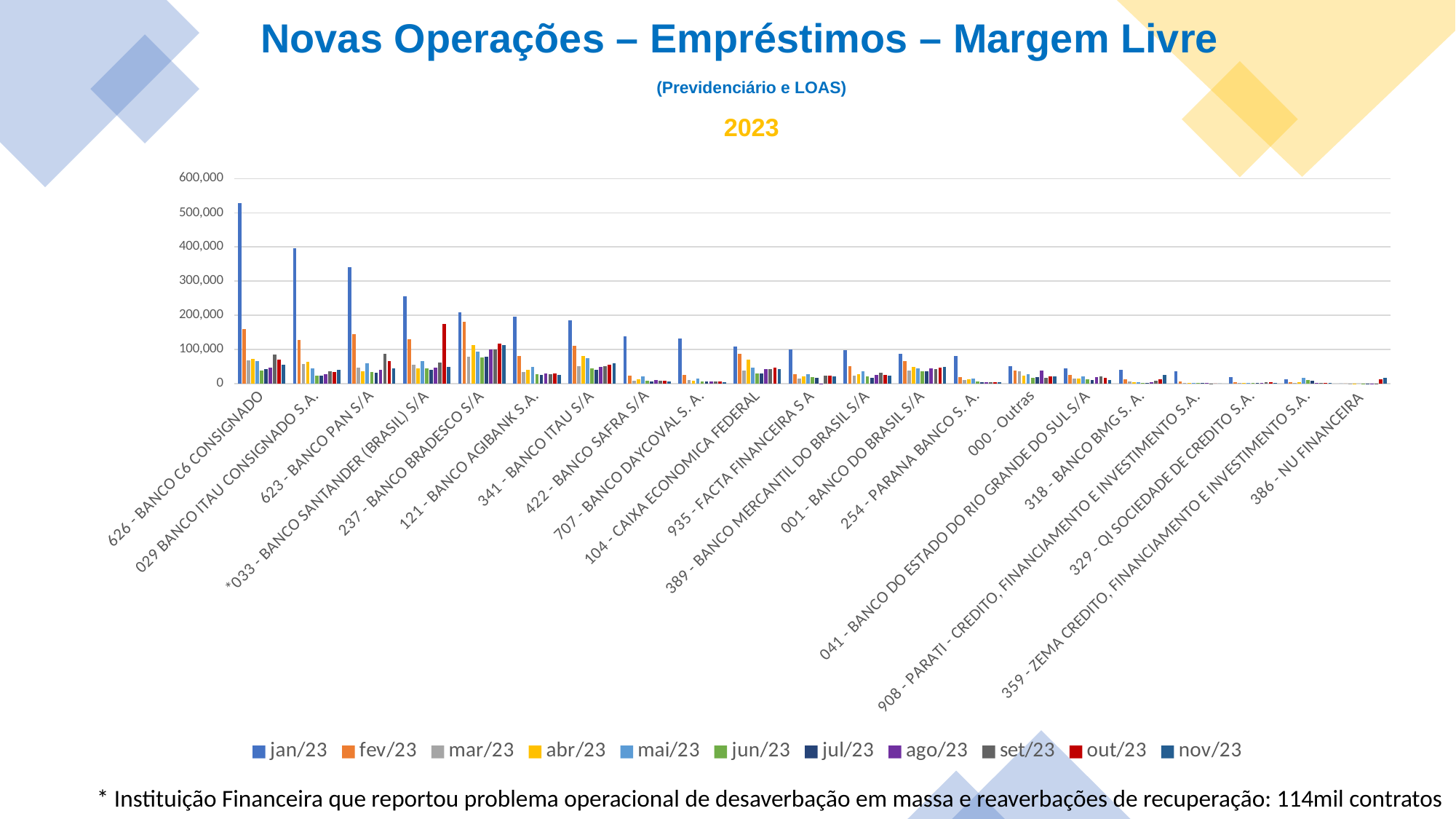

Novas Operações – Empréstimos – Margem Livre

(Previdenciário e LOAS)
2023

### Chart

| Category | jan/23 | fev/23 | mar/23 | abr/23 | mai/23 | jun/23 | jul/23 | ago/23 | set/23 | out/23 | nov/23 |
|---|---|---|---|---|---|---|---|---|---|---|---|
| 626 - BANCO C6 CONSIGNADO | 527766.0 | 158783.0 | 66701.0 | 71111.0 | 64902.0 | 38910.0 | 41564.0 | 45872.0 | 85245.0 | 69340.0 | 54739.0 |
| 029 BANCO ITAU CONSIGNADO S.A. | 396437.0 | 126536.0 | 57655.0 | 62359.0 | 44001.0 | 23913.0 | 23851.0 | 27436.0 | 34877.0 | 33301.0 | 40432.0 |
| 623 - BANCO PAN S/A | 341429.0 | 143866.0 | 46199.0 | 35169.0 | 60089.0 | 34558.0 | 32305.0 | 39931.0 | 86478.0 | 64489.0 | 44700.0 |
| *033 - BANCO SANTANDER (BRASIL) S/A | 255179.0 | 129930.0 | 55107.0 | 44440.0 | 64521.0 | 44555.0 | 40604.0 | 47365.0 | 61754.0 | 174547.0 | 48051.0 |
| 237 - BANCO BRADESCO S/A | 209044.0 | 179898.0 | 79241.0 | 112962.0 | 94096.0 | 77269.0 | 79018.0 | 99944.0 | 99959.0 | 117273.0 | 112089.0 |
| 121 - BANCO AGIBANK S.A. | 195058.0 | 79858.0 | 32698.0 | 38928.0 | 48800.0 | 27136.0 | 24908.0 | 29246.0 | 28093.0 | 28765.0 | 25860.0 |
| 341 - BANCO ITAU S/A | 185015.0 | 110649.0 | 51429.0 | 80082.0 | 74074.0 | 44333.0 | 38992.0 | 49153.0 | 50958.0 | 55501.0 | 58657.0 |
| 422 - BANCO SAFRA S/A | 138524.0 | 21967.0 | 8212.0 | 11705.0 | 21707.0 | 7950.0 | 6736.0 | 10004.0 | 8726.0 | 8731.0 | 6329.0 |
| 707 - BANCO DAYCOVAL S. A. | 131632.0 | 24603.0 | 9392.0 | 7296.0 | 13755.0 | 6789.0 | 5638.0 | 6439.0 | 5805.0 | 5638.0 | 4683.0 |
| 104 - CAIXA ECONOMICA FEDERAL | 109167.0 | 86973.0 | 36858.0 | 69565.0 | 45380.0 | 28792.0 | 30001.0 | 41481.0 | 42040.0 | 46376.0 | 42870.0 |
| 935 - FACTA FINANCEIRA S A | 100291.0 | 26555.0 | 15232.0 | 21339.0 | 27093.0 | 18553.0 | 16199.0 | 32.0 | 22201.0 | 23035.0 | 20136.0 |
| 389 - BANCO MERCANTIL DO BRASIL S/A | 98353.0 | 50559.0 | 23678.0 | 26721.0 | 36588.0 | 20952.0 | 17191.0 | 24112.0 | 31091.0 | 24865.0 | 22491.0 |
| 001 - BANCO DO BRASIL S/A | 85961.0 | 65348.0 | 37267.0 | 47941.0 | 45157.0 | 36438.0 | 35266.0 | 43239.0 | 42827.0 | 45905.0 | 47723.0 |
| 254 - PARANA BANCO S. A. | 81548.0 | 18853.0 | 9194.0 | 11309.0 | 15081.0 | 5420.0 | 4132.0 | 4402.0 | 3641.0 | 3937.0 | 3599.0 |
| 000 - Outras | 51346.0 | 38815.0 | 34718.0 | 22974.0 | 26211.0 | 17354.0 | 18998.0 | 37663.0 | 17077.0 | 21296.0 | 20034.0 |
| 041 - BANCO DO ESTADO DO RIO GRANDE DO SUL S/A | 44656.0 | 24141.0 | 14519.0 | 14119.0 | 21701.0 | 12801.0 | 9477.0 | 18611.0 | 21282.0 | 16222.0 | 10596.0 |
| 318 - BANCO BMG S. A. | 40610.0 | 12431.0 | 4851.0 | 2999.0 | 4552.0 | 2313.0 | 2620.0 | 4588.0 | 9029.0 | 12353.0 | 24091.0 |
| 908 - PARATI - CREDITO, FINANCIAMENTO E INVESTIMENTO S.A. | 35318.0 | 6787.0 | 2198.0 | 1151.0 | 2606.0 | 1186.0 | 925.0 | 1107.0 | 312.0 | 0.0 | 0.0 |
| 329 - QI SOCIEDADE DE CREDITO S.A. | 18289.0 | 3095.0 | 1033.0 | 1684.0 | 1596.0 | 1558.0 | 1738.0 | 1970.0 | 2857.0 | 3003.0 | 2244.0 |
| 359 - ZEMA CREDITO, FINANCIAMENTO E INVESTIMENTO S.A. | 12503.0 | 4698.0 | 2133.0 | 4371.0 | 15615.0 | 9729.0 | 7074.0 | 2158.0 | 1762.0 | 1776.0 | 1142.0 |
| 386 - NU FINANCEIRA	 | 0.0 | 0.0 | 1.0 | 1.0 | 0.0 | 3.0 | 4.0 | 5.0 | 420.0 | 11962.0 | 16443.0 |

* Instituição Financeira que reportou problema operacional de desaverbação em massa e reaverbações de recuperação: 114mil contratos